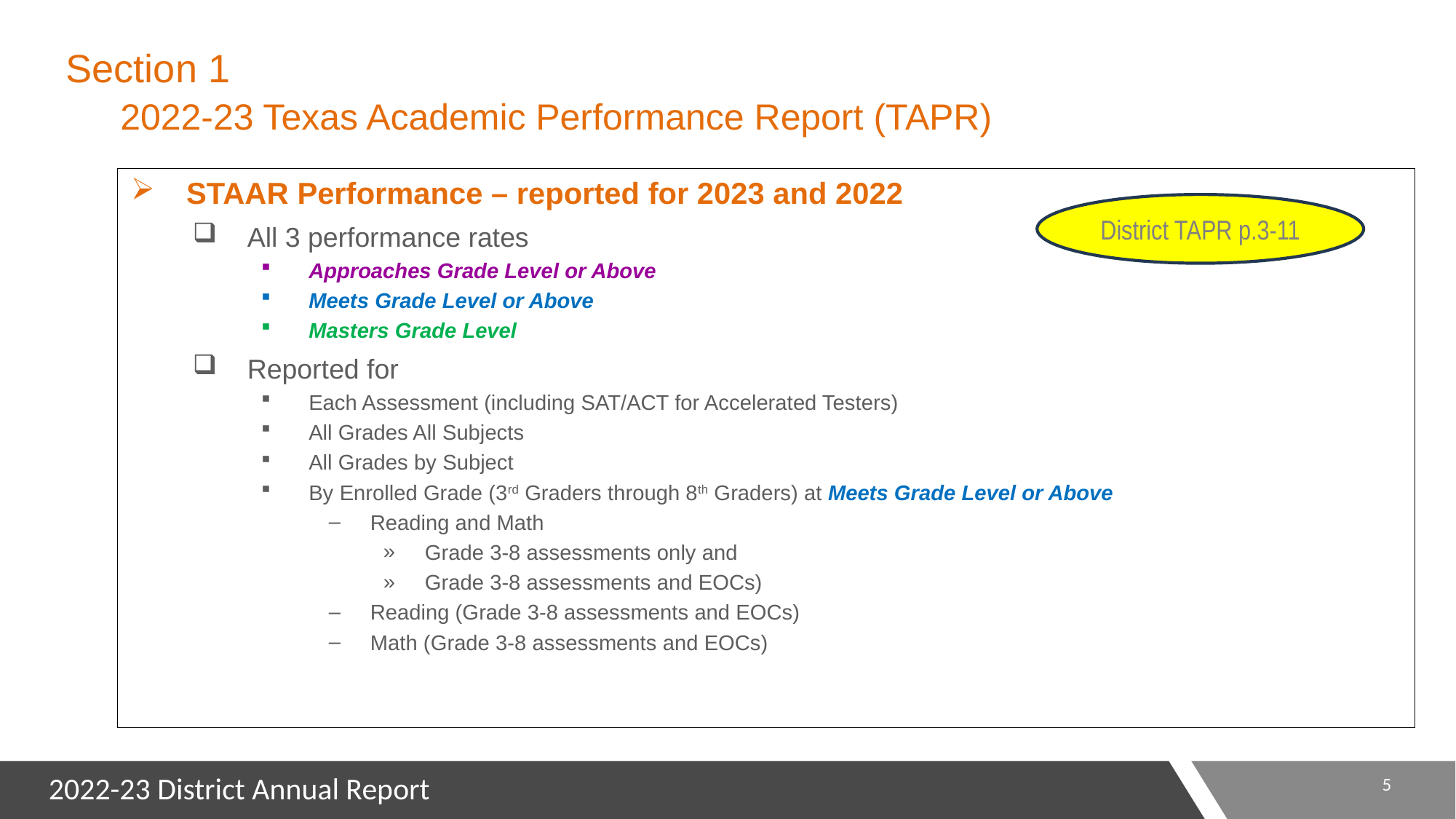

# Section 1 2022-23 Texas Academic Performance Report (TAPR)
STAAR Performance – reported for 2023 and 2022
All 3 performance rates
Approaches Grade Level or Above
Meets Grade Level or Above
Masters Grade Level
Reported for
Each Assessment (including SAT/ACT for Accelerated Testers)
All Grades All Subjects
All Grades by Subject
By Enrolled Grade (3rd Graders through 8th Graders) at Meets Grade Level or Above
Reading and Math
Grade 3-8 assessments only and
Grade 3-8 assessments and EOCs)
Reading (Grade 3-8 assessments and EOCs)
Math (Grade 3-8 assessments and EOCs)

District TAPR p.3-11
5